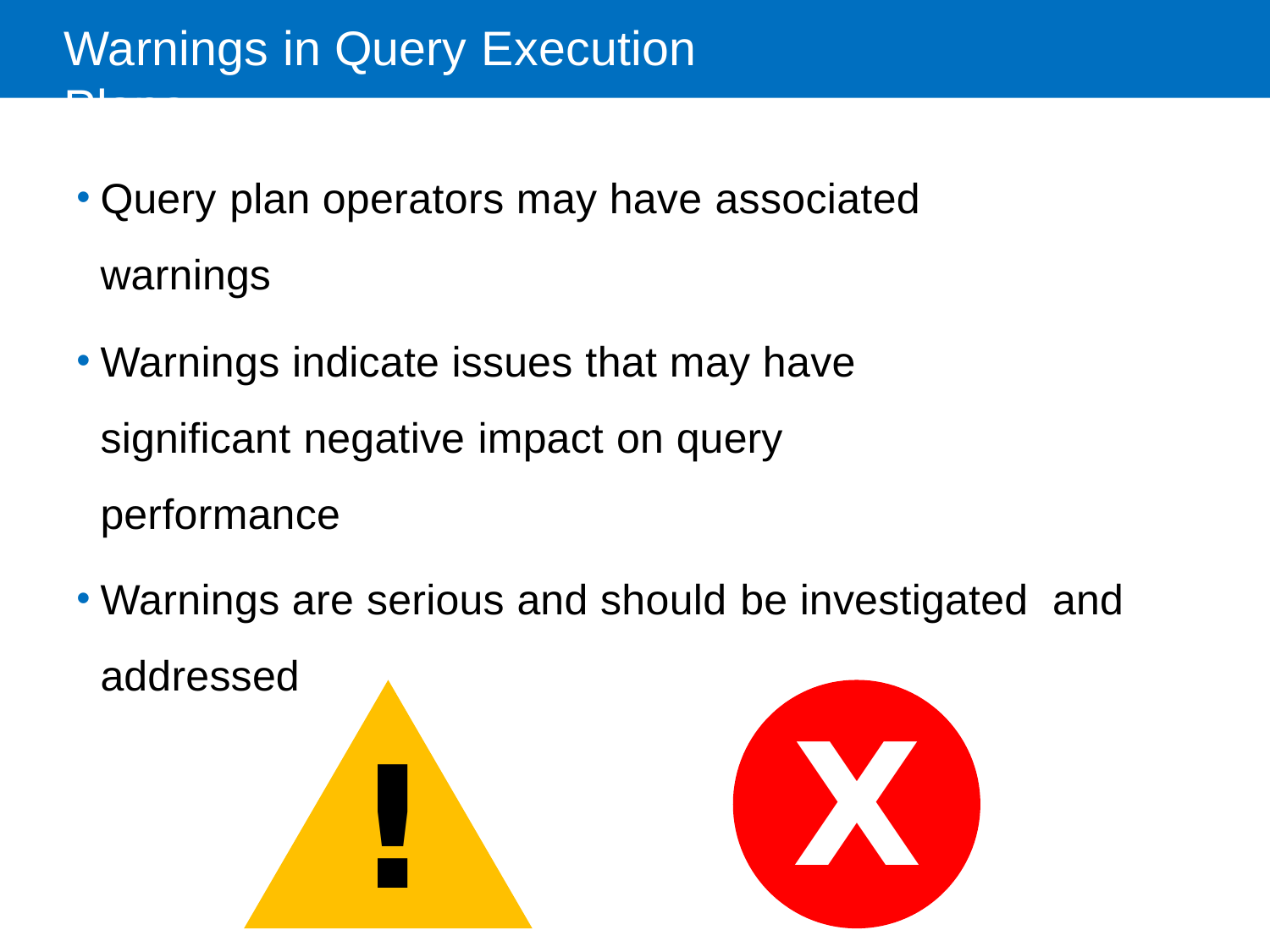

# Warnings in Query Execution Plans
Query plan operators may have associated  warnings
Warnings indicate issues that may have  significant negative impact on query performance
Warnings are serious and should be investigated  and addressed

X
!